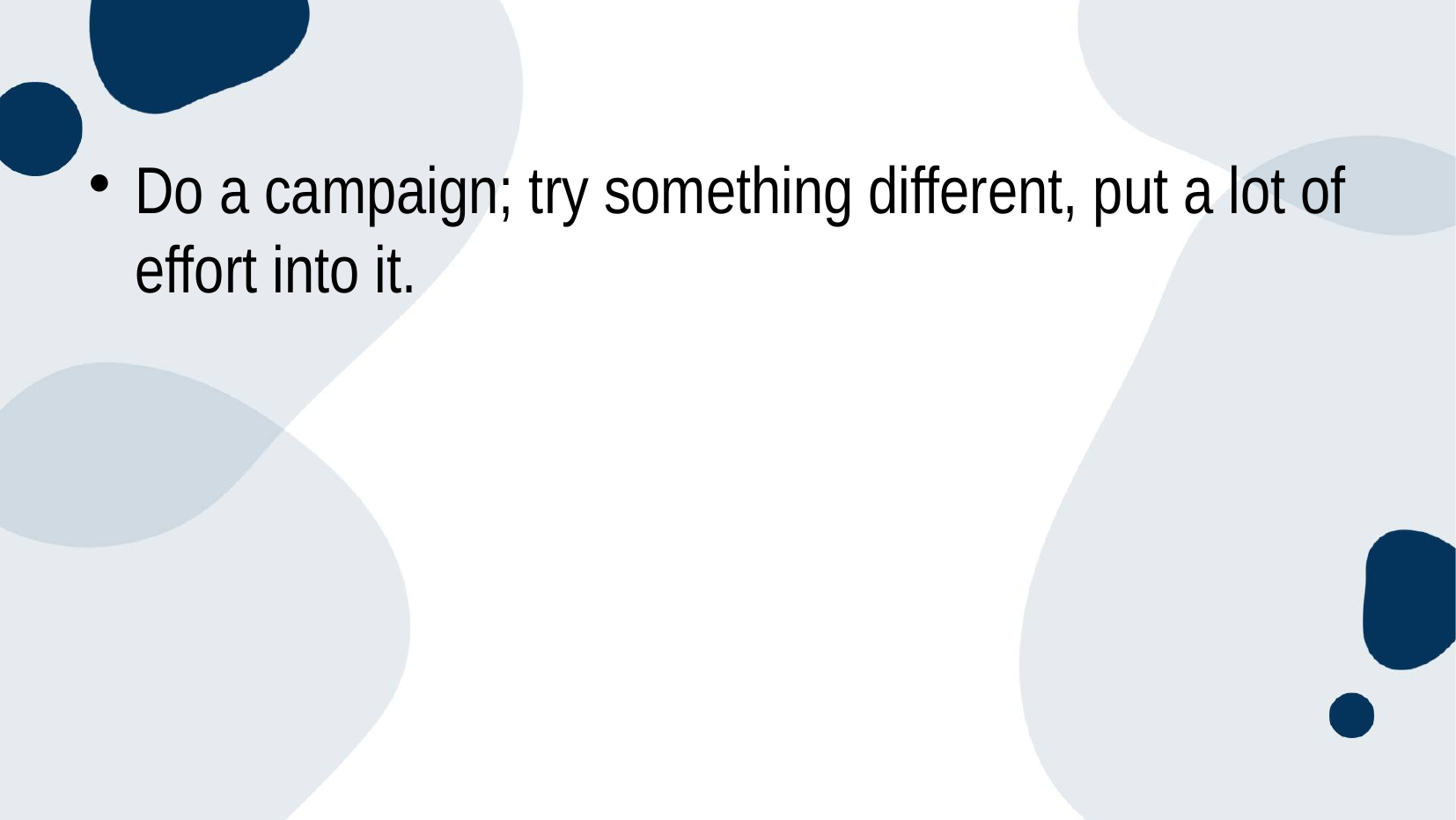

Do a campaign; try something different, put a lot of effort into it.